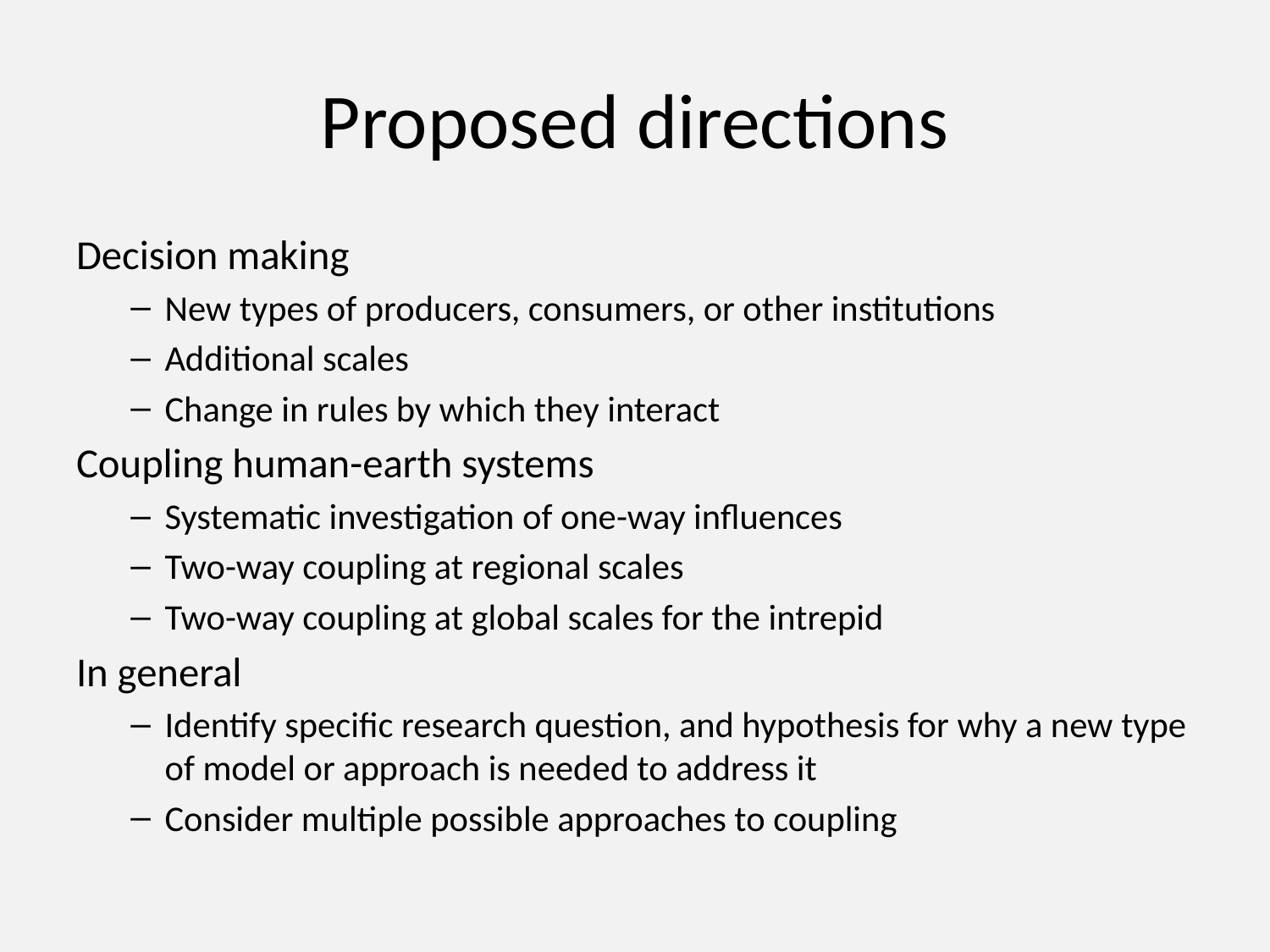

# Proposed directions
Decision making
New types of producers, consumers, or other institutions
Additional scales
Change in rules by which they interact
Coupling human-earth systems
Systematic investigation of one-way influences
Two-way coupling at regional scales
Two-way coupling at global scales for the intrepid
In general
Identify specific research question, and hypothesis for why a new type of model or approach is needed to address it
Consider multiple possible approaches to coupling